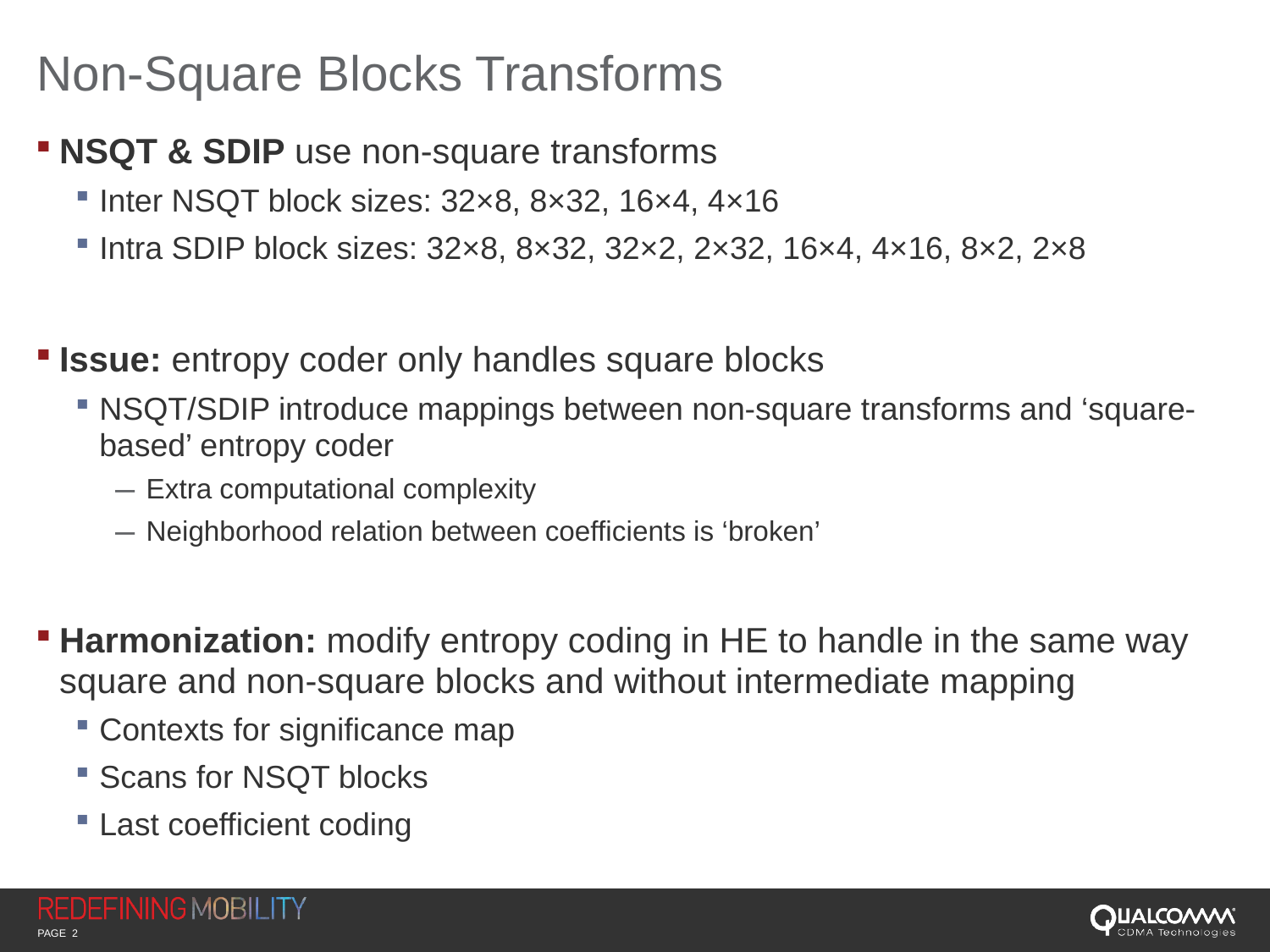

# Non-Square Blocks Transforms
NSQT & SDIP use non-square transforms
Inter NSQT block sizes: 32×8, 8×32, 16×4, 4×16
Intra SDIP block sizes: 32×8, 8×32, 32×2, 2×32, 16×4, 4×16, 8×2, 2×8

Issue: entropy coder only handles square blocks
NSQT/SDIP introduce mappings between non-square transforms and ‘square-based’ entropy coder
Extra computational complexity
Neighborhood relation between coefficients is ‘broken’

Harmonization: modify entropy coding in HE to handle in the same way square and non-square blocks and without intermediate mapping
Contexts for significance map
Scans for NSQT blocks
Last coefficient coding